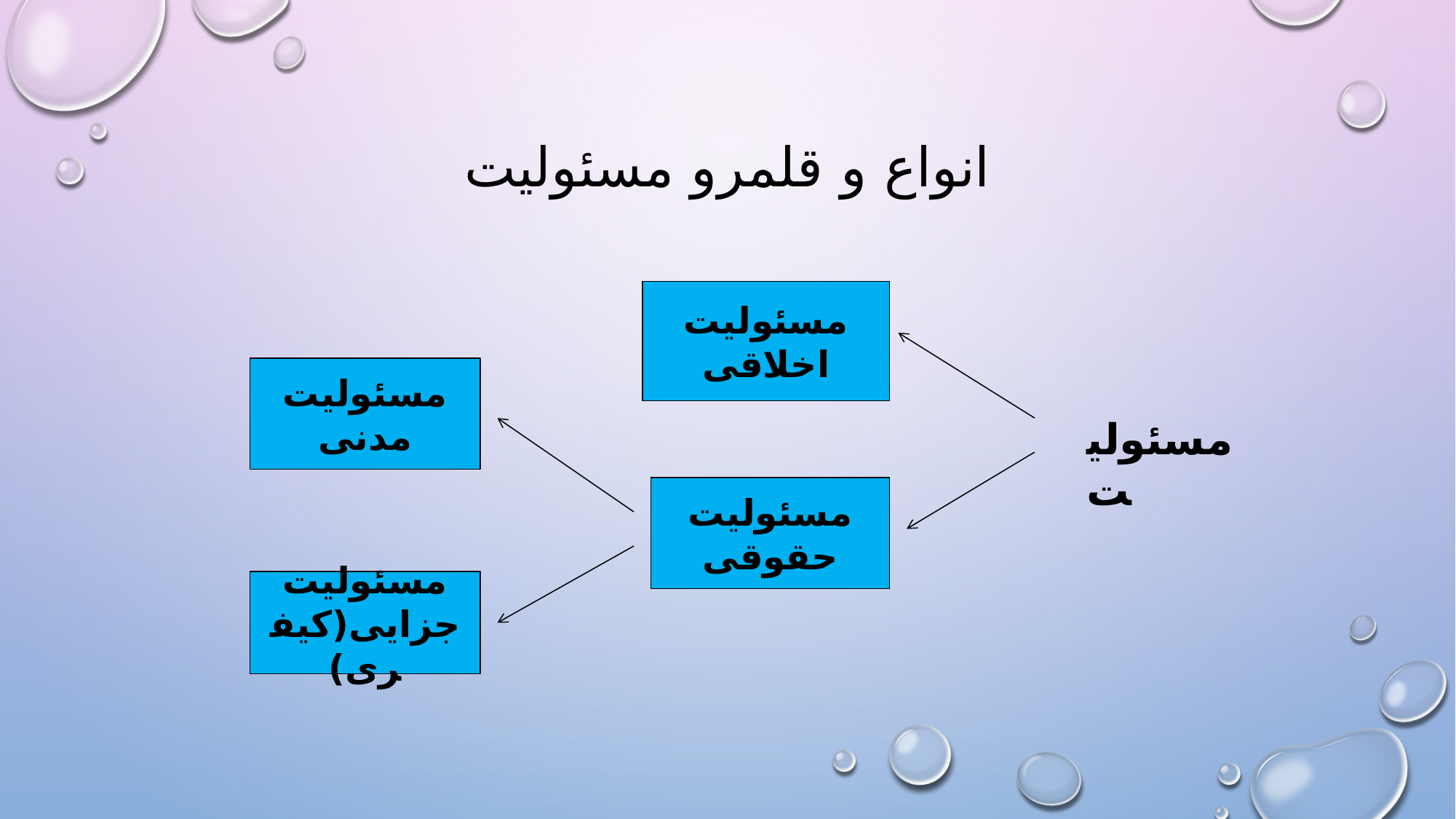

# انواع و قلمرو مسئولیت
مسئولیت اخلاقی
مسئولیت مدنی
مسئولیت
مسئولیت حقوقی
مسئولیت جزایی(کیفری)